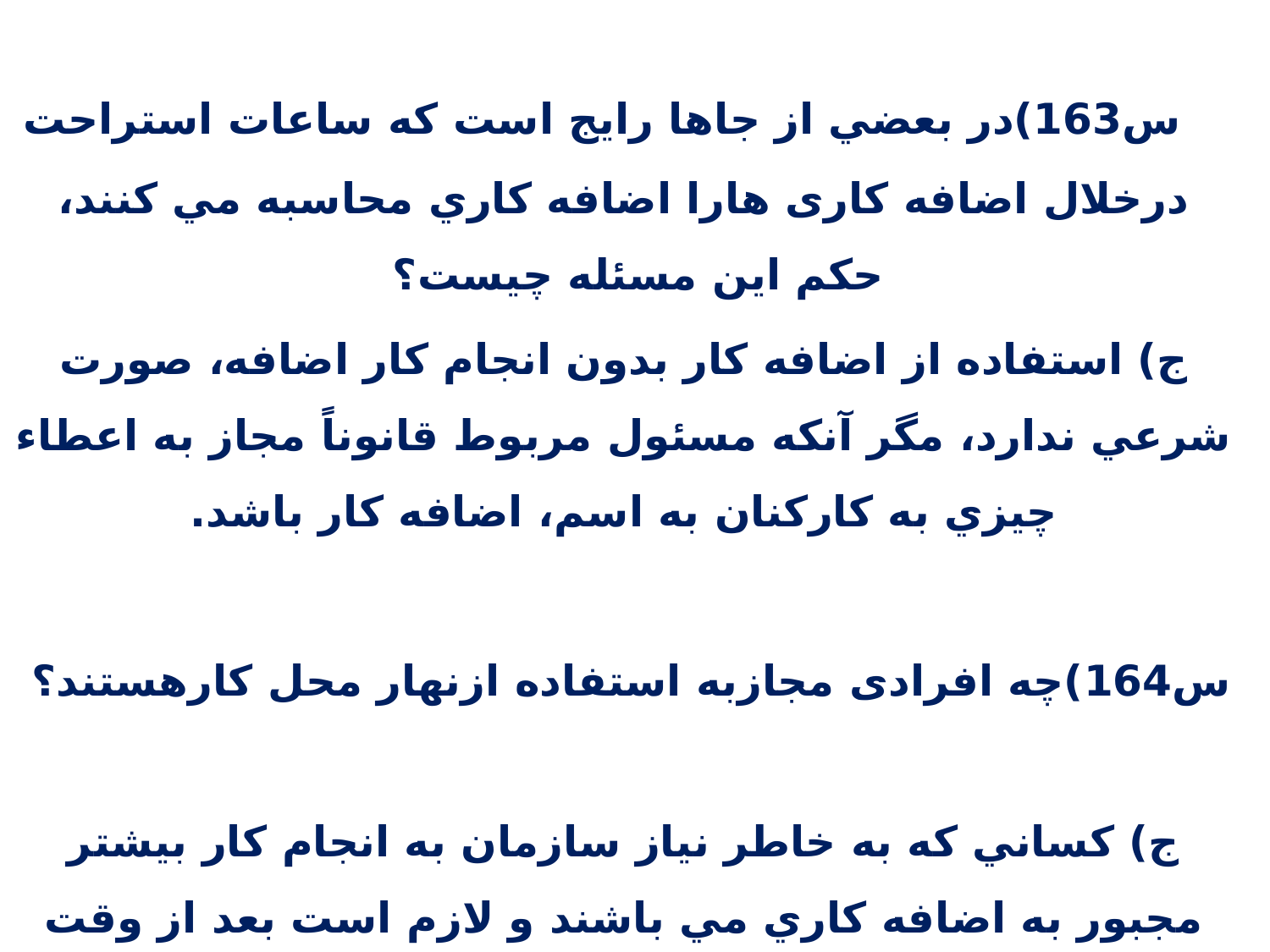

س163)در بعضي از جاها رايج است كه ساعات استراحت درخلال اضافه کاری هارا اضافه كاري محاسبه مي كنند، حکم این مسئله چیست؟
ج) استفاده از اضافه كار بدون انجام كار اضافه، صورت شرعي ندارد، مگر آنكه مسئول مربوط قانوناً مجاز به اعطاء چيزي به كاركنان به اسم، اضافه كار باشد.

س164)چه افرادی مجازبه استفاده ازنهار محل کارهستند؟
ج) كساني كه به خاطر نياز سازمان به انجام كار بيشتر مجبور به اضافه كاري مي باشند و لازم است بعد از وقت اداري كار اضافه انجام دهند مي توانند از غذاي سازمان استفاده كنند.